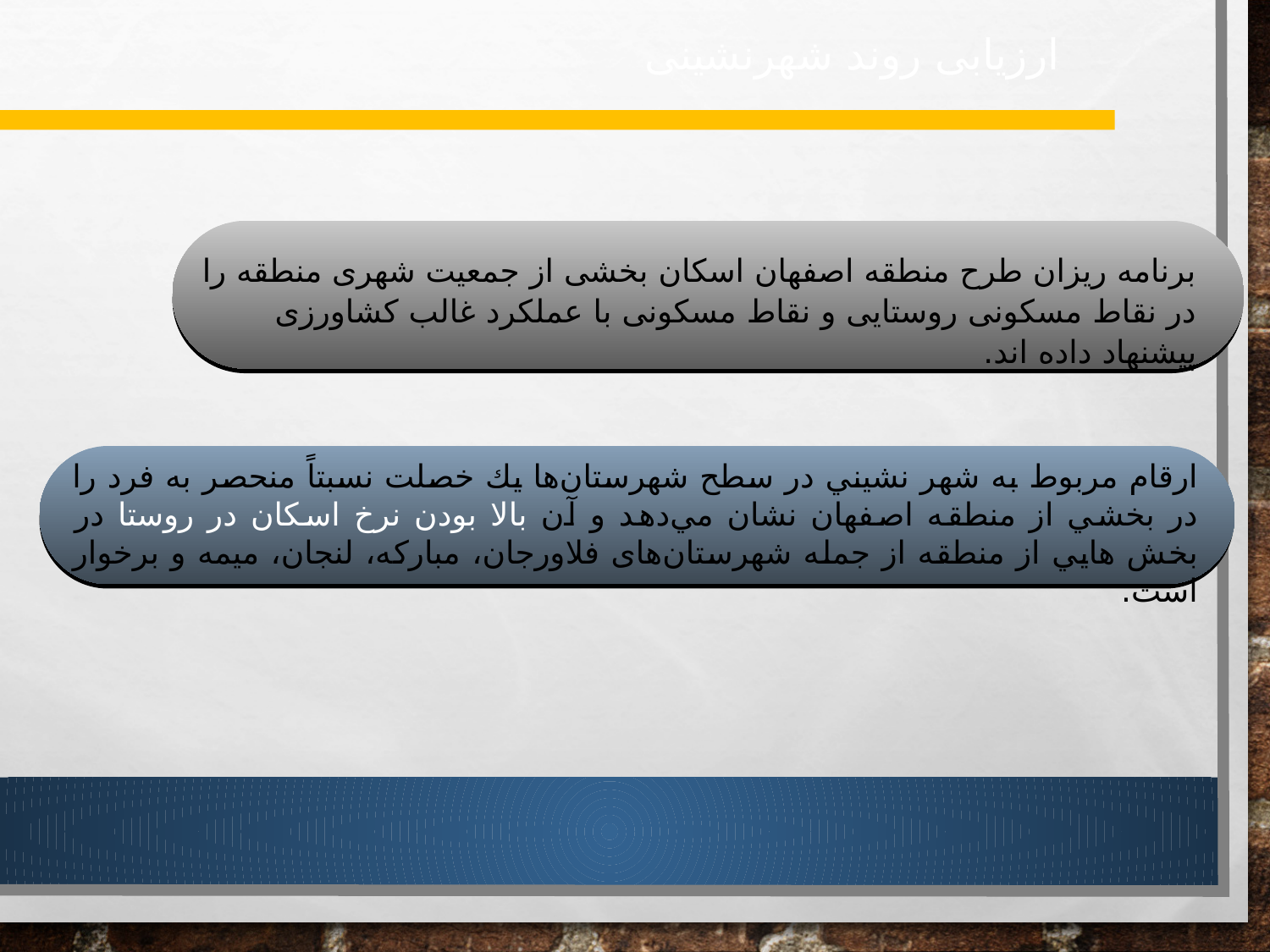

ارزیابی روند شهرنشینی

برنامه ریزان طرح منطقه اصفهان اسکان بخشی از جمعیت شهری منطقه را در نقاط مسکونی روستایی و نقاط مسکونی با عملکرد غالب کشاورزی پیشنهاد داده اند.

ارقام مربوط به شهر نشيني در سطح شهرستان‌ها يك خصلت نسبتاً منحصر به فرد را در بخشي از منطقه اصفهان نشان مي‌دهد و آن بالا بودن نرخ اسكان در روستا در بخش هايي از منطقه از جمله شهرستان‌های فلاورجان، مبارکه، لنجان، میمه و برخوار است.